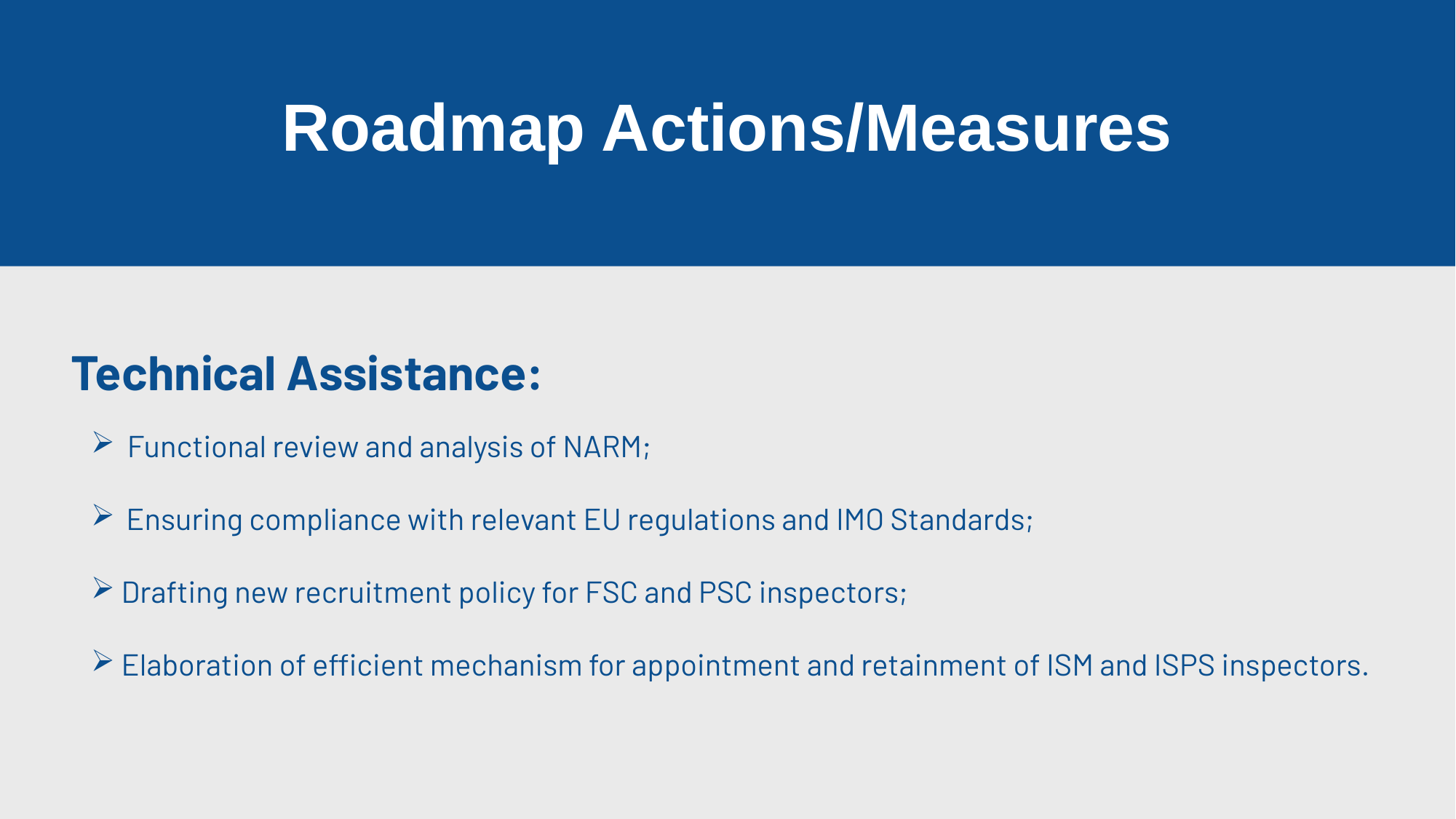

Roadmap Actions/Measures

Technical Assistance:
  Functional review and analysis of NARM;
Ensuring compliance with relevant EU regulations and IMO Standards;
 Drafting new recruitment policy for FSC and PSC inspectors;
 Elaboration of efficient mechanism for appointment and retainment of ISM and ISPS inspectors.